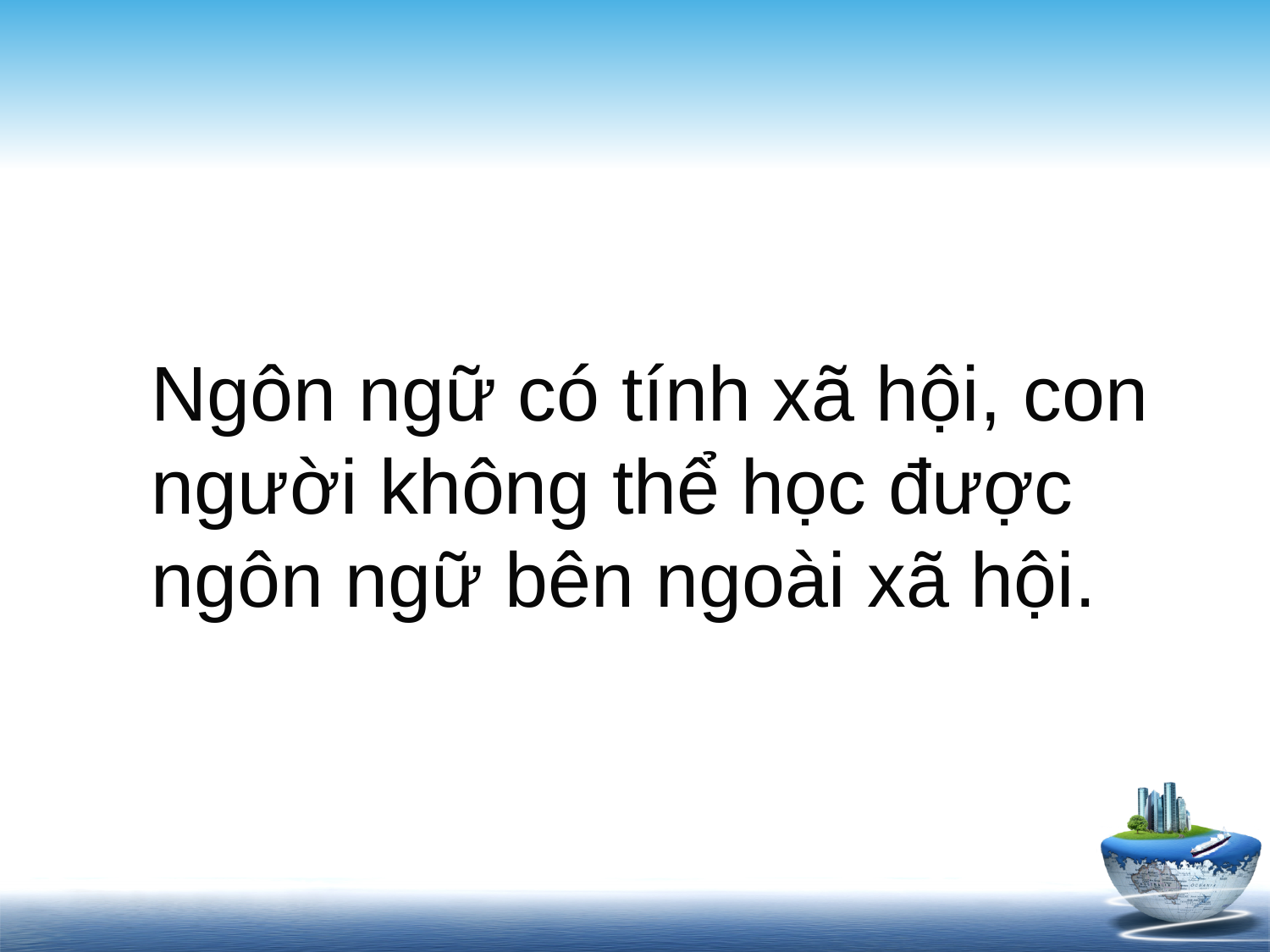

Ngôn ngữ có tính xã hội, con người không thể học được ngôn ngữ bên ngoài xã hội.